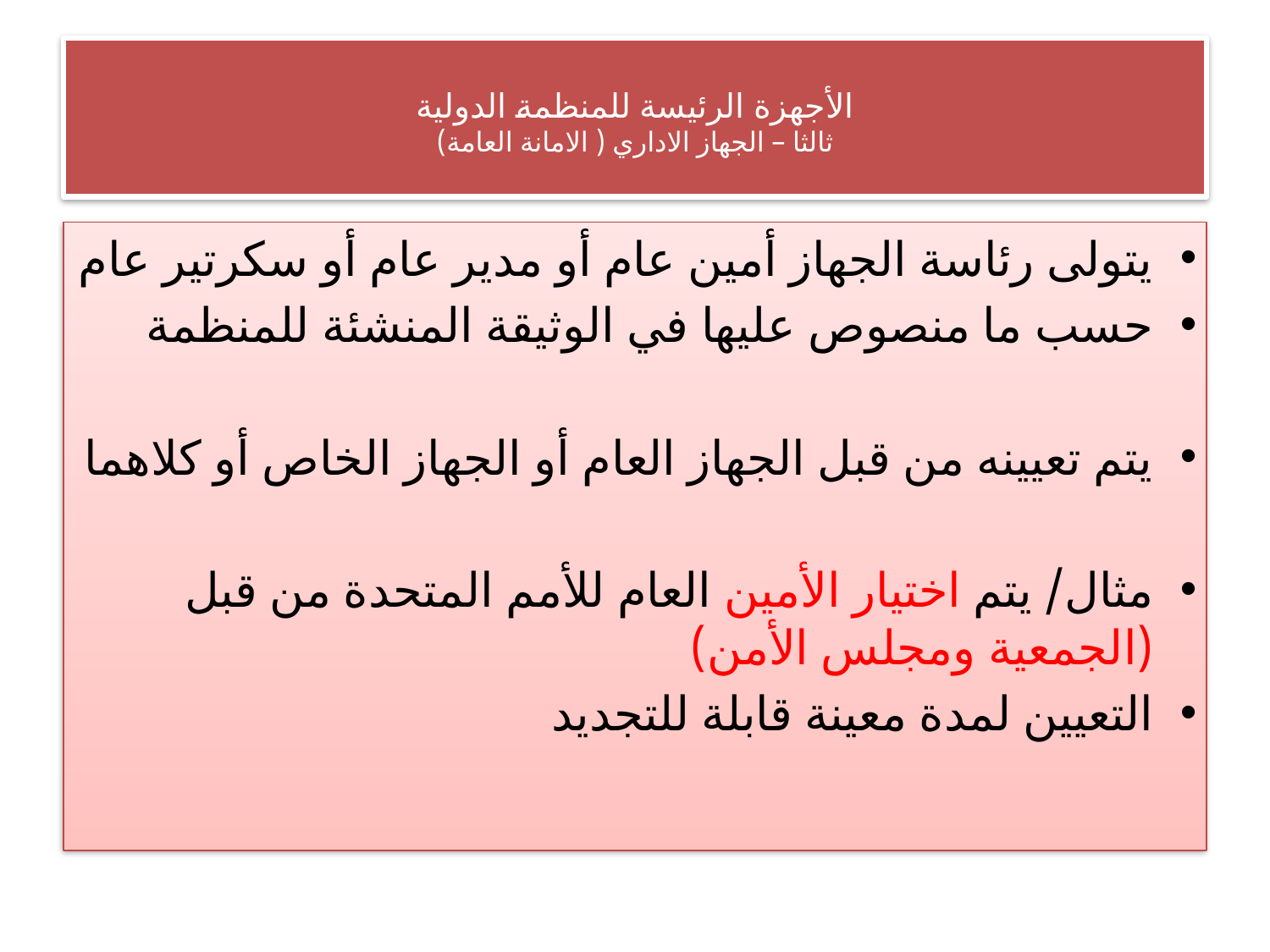

# الأجهزة الرئيسة للمنظمة الدولية ثالثا – الجهاز الاداري ( الامانة العامة)
يتولى رئاسة الجهاز أمين عام أو مدير عام أو سكرتير عام
حسب ما منصوص عليها في الوثيقة المنشئة للمنظمة

يتم تعيينه من قبل الجهاز العام أو الجهاز الخاص أو كلاهما

مثال/ يتم اختيار الأمين العام للأمم المتحدة من قبل (الجمعية ومجلس الأمن)
التعيين لمدة معينة قابلة للتجديد